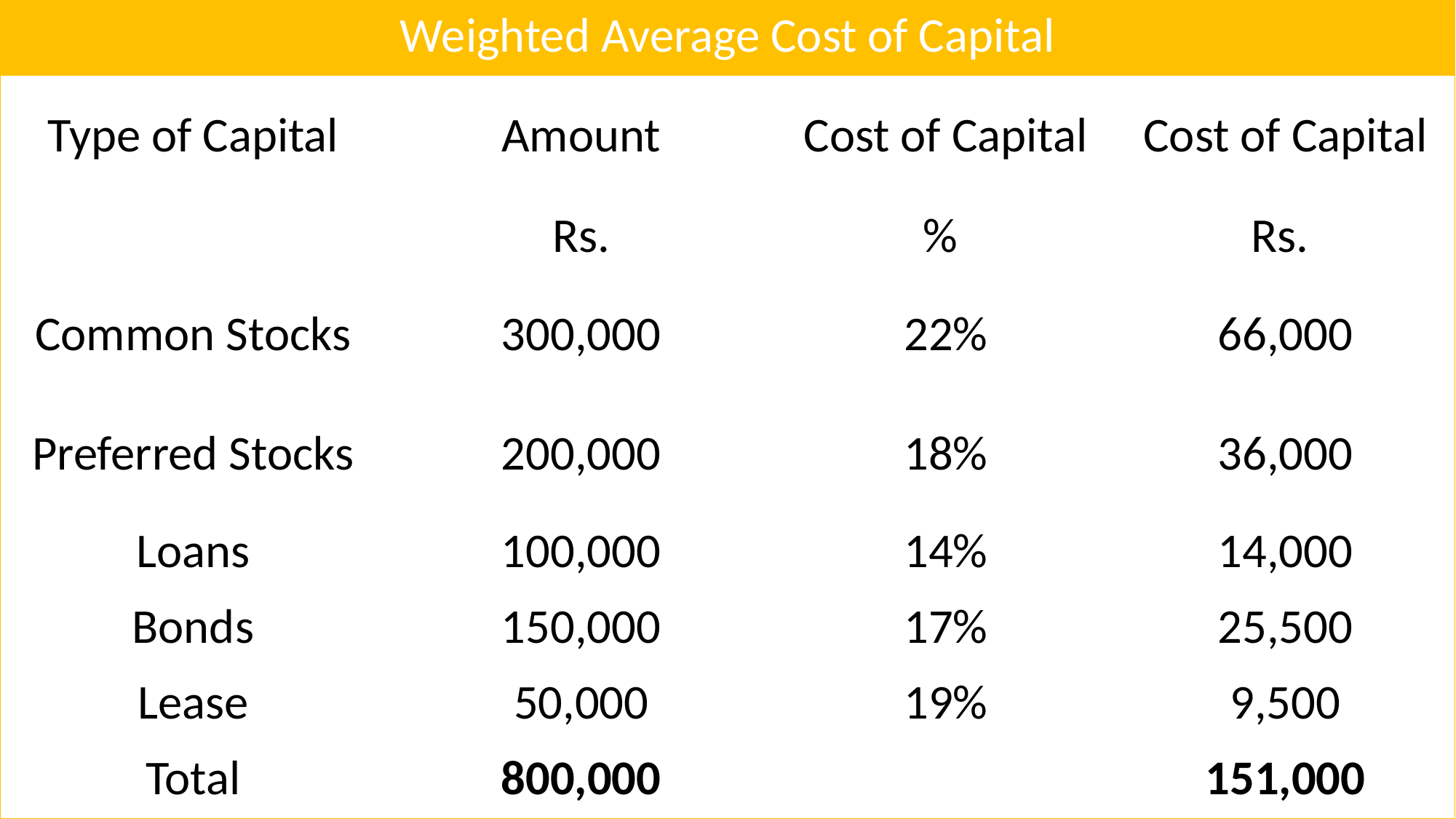

| Weighted Average Cost of Capital |  |  |  |
| --- | --- | --- | --- |
| Type of Capital | Amount | Cost of Capital | Cost of Capital |
|  | Rs. | % | Rs. |
| Common Stocks | 300,000 | 22% | 66,000 |
| Preferred Stocks | 200,000 | 18% | 36,000 |
| Loans | 100,000 | 14% | 14,000 |
| Bonds | 150,000 | 17% | 25,500 |
| Lease | 50,000 | 19% | 9,500 |
| Total | 800,000 |  | 151,000 |